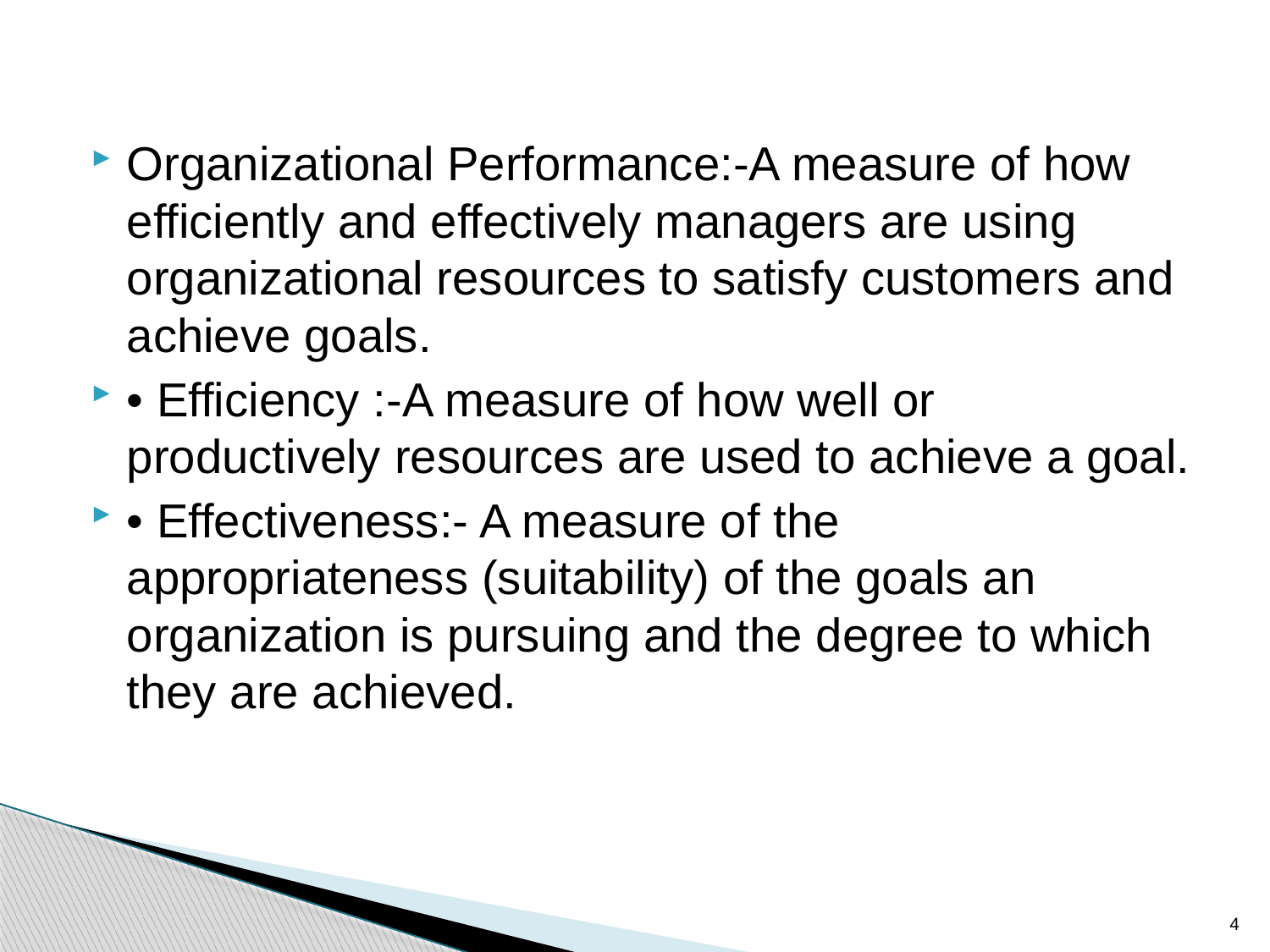

Organizational Performance:-A measure of how efficiently and effectively managers are using organizational resources to satisfy customers and achieve goals.
• Efficiency :-A measure of how well or productively resources are used to achieve a goal.
• Effectiveness:- A measure of the appropriateness (suitability) of the goals an organization is pursuing and the degree to which they are achieved.
4